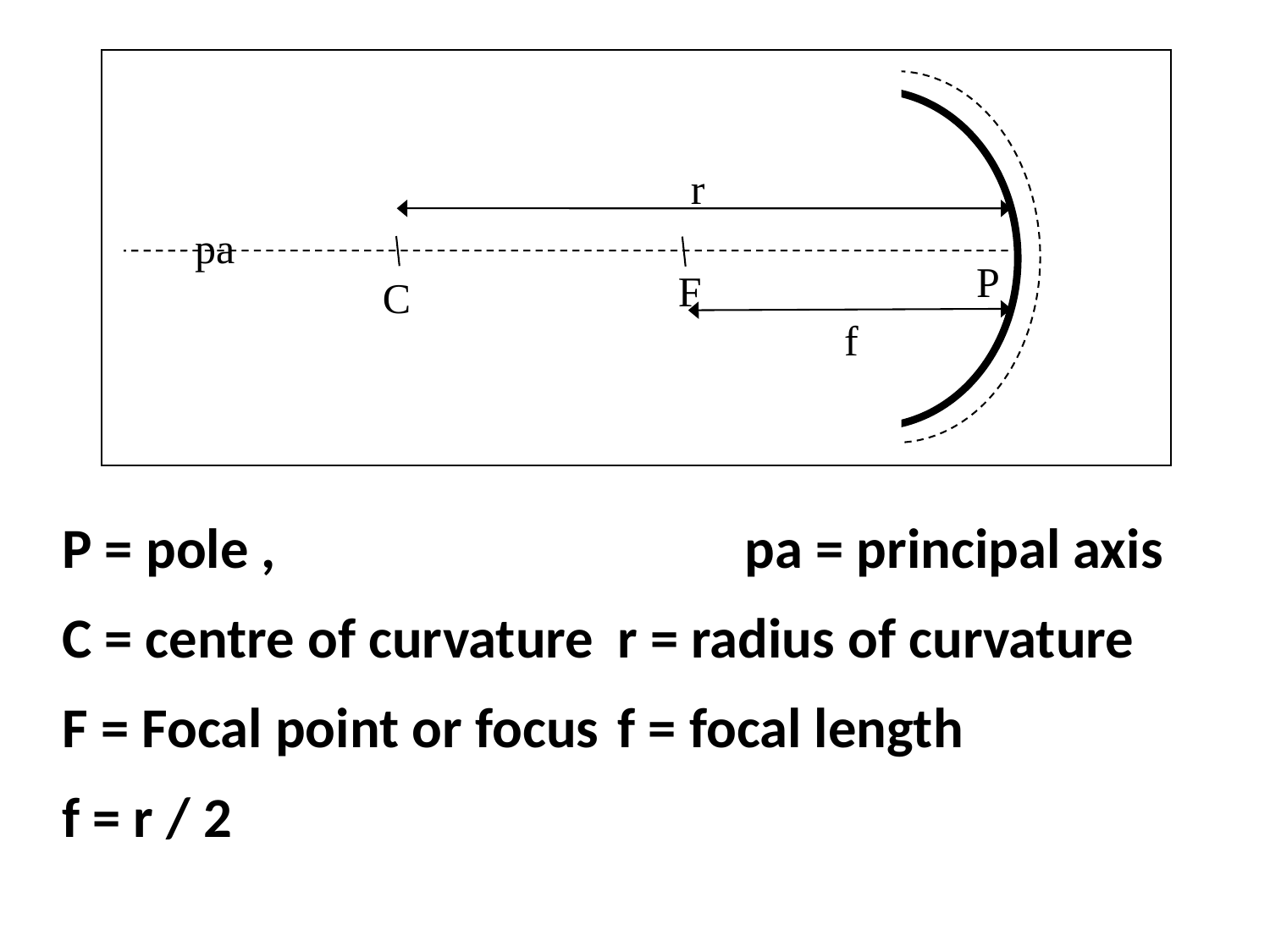

r

pa

P

F
C
f

P = pole ,	       	 		pa = principal axis
C = centre of curvature	r = radius of curvature
F = Focal point or focus	f = focal length
f = r / 2